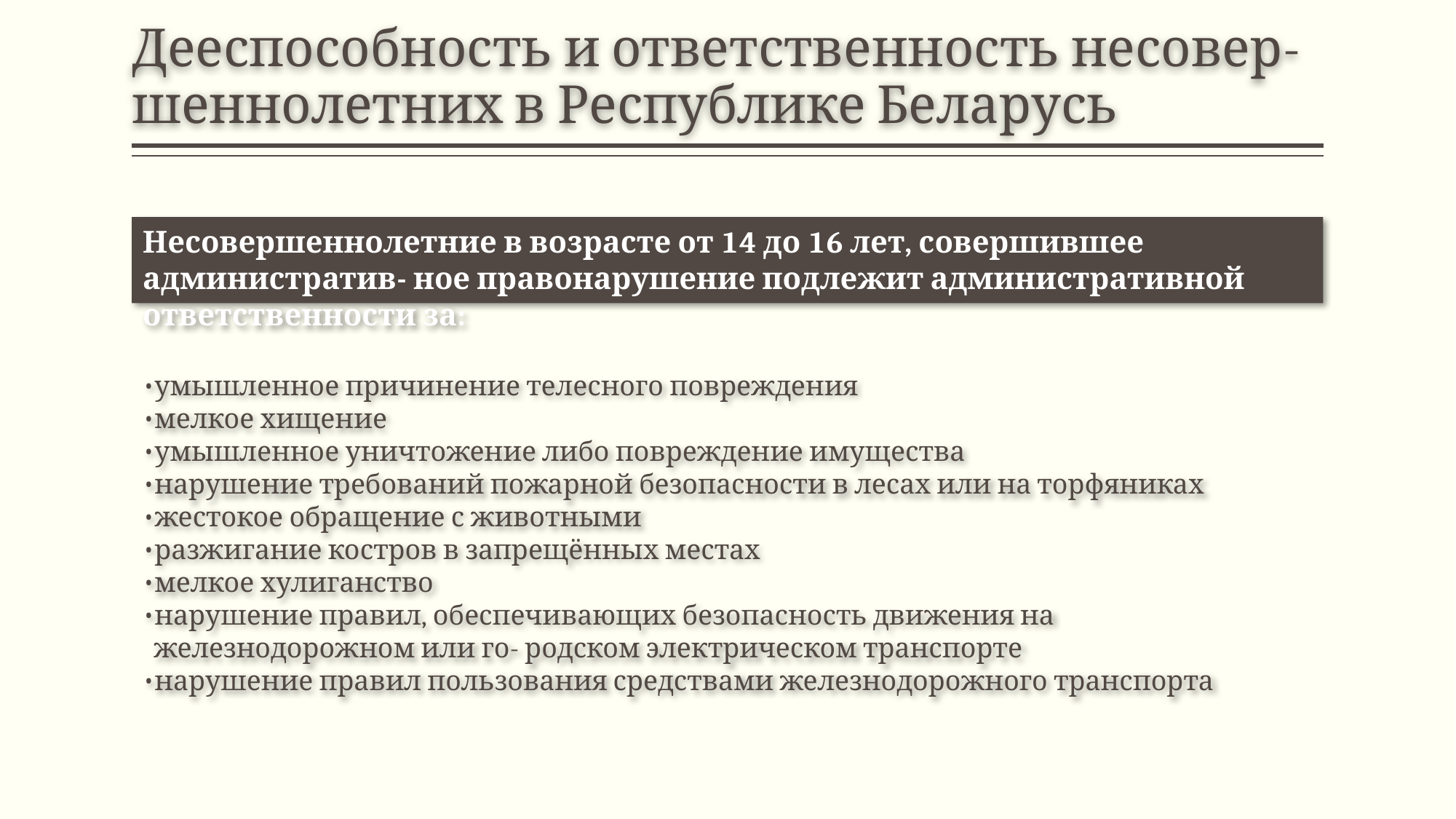

# Дееспособность и ответственность несовер- шеннолетних в Республике Беларусь
Несовершеннолетние в возрасте от 14 до 16 лет, совершившее административ- ное правонарушение подлежит административной ответственности за:

умышленное причинение телесного повреждения
мелкое хищение
умышленное уничтожение либо повреждение имущества
нарушение требований пожарной безопасности в лесах или на торфяниках
жестокое обращение с животными
разжигание костров в запрещённых местах
мелкое хулиганство
нарушение правил, обеспечивающих безопасность движения на железнодорожном или го- родском электрическом транспорте
нарушение правил пользования средствами железнодорожного транспорта